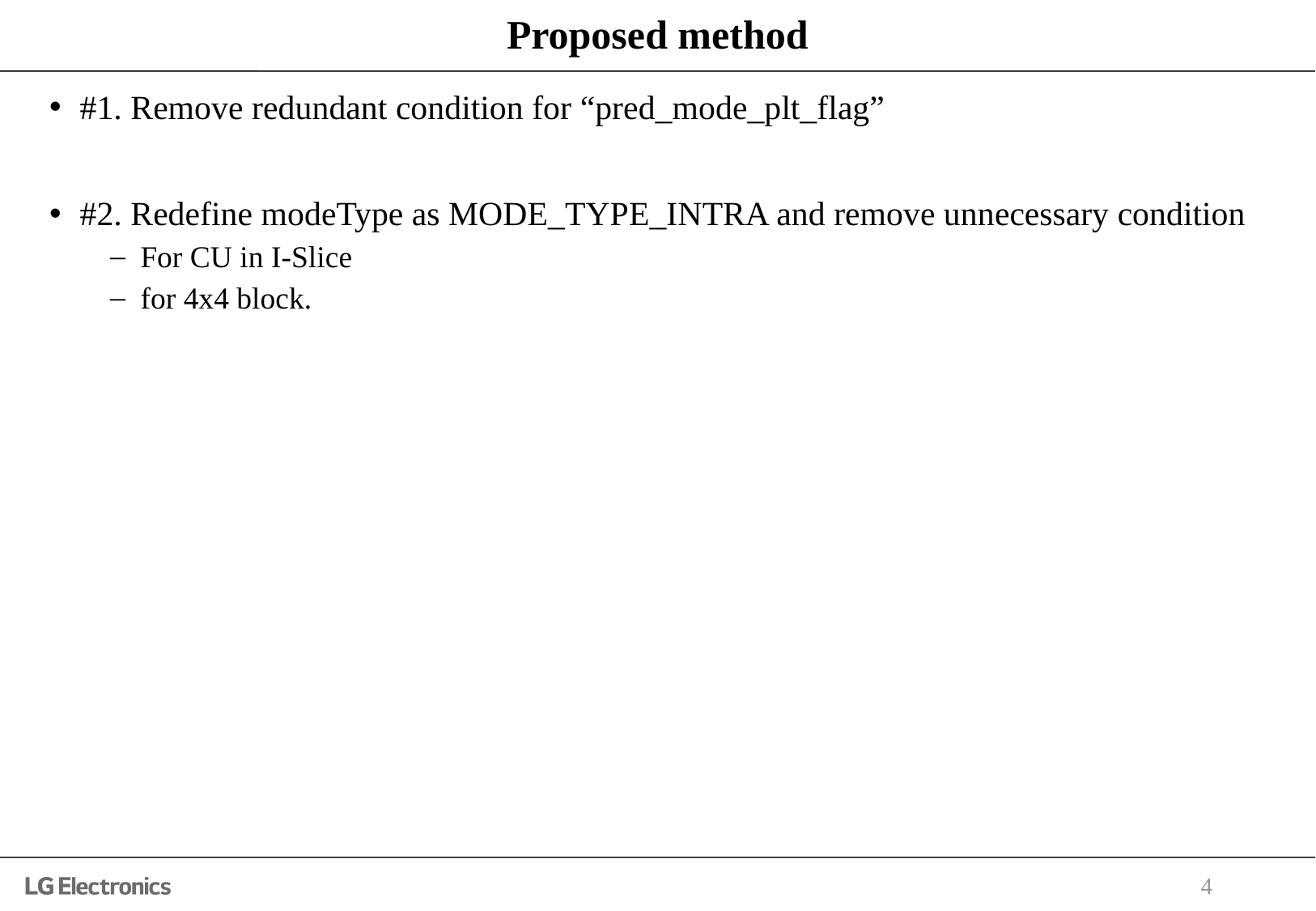

# Proposed method
#1. Remove redundant condition for “pred_mode_plt_flag”

#2. Redefine modeType as MODE_TYPE_INTRA and remove unnecessary condition
For CU in I-Slice
for 4x4 block.
4